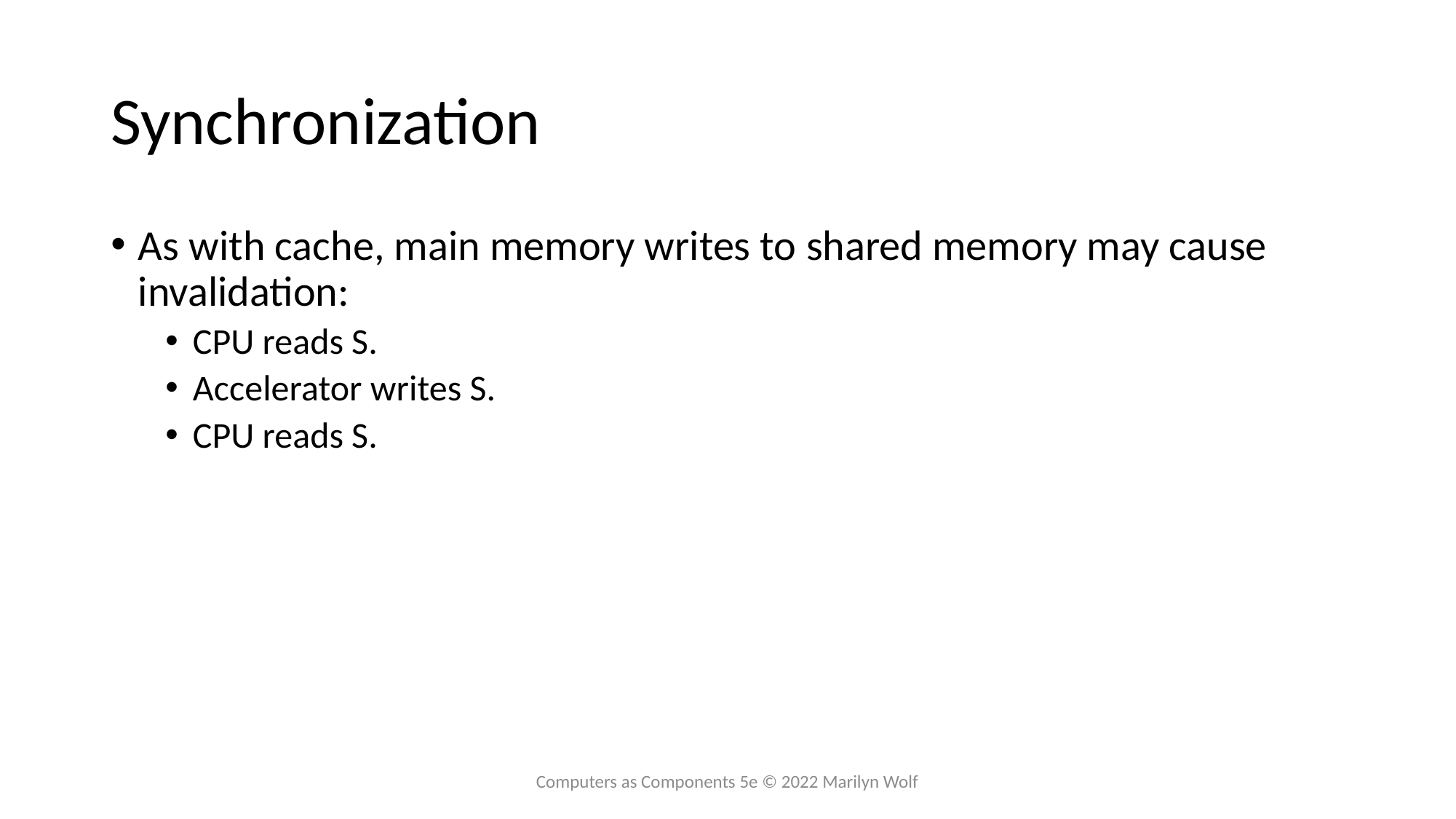

# Synchronization
As with cache, main memory writes to shared memory may cause invalidation:
CPU reads S.
Accelerator writes S.
CPU reads S.
Computers as Components 5e © 2022 Marilyn Wolf